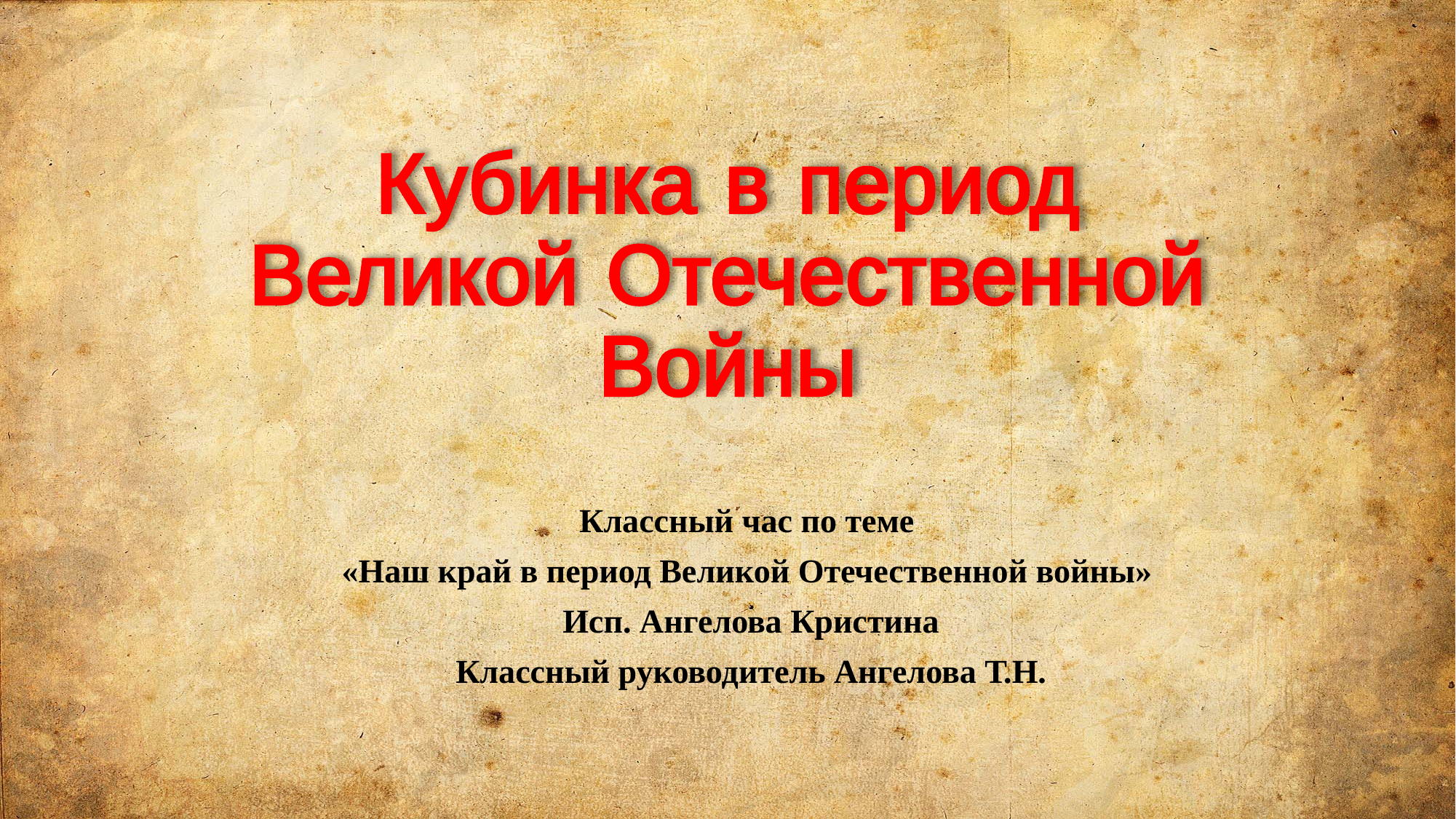

# Кубинка в период Великой Отечественной Войны
Классный час по теме
«Наш край в период Великой Отечественной войны»
Исп. Ангелова Кристина
Классный руководитель Ангелова Т.Н.